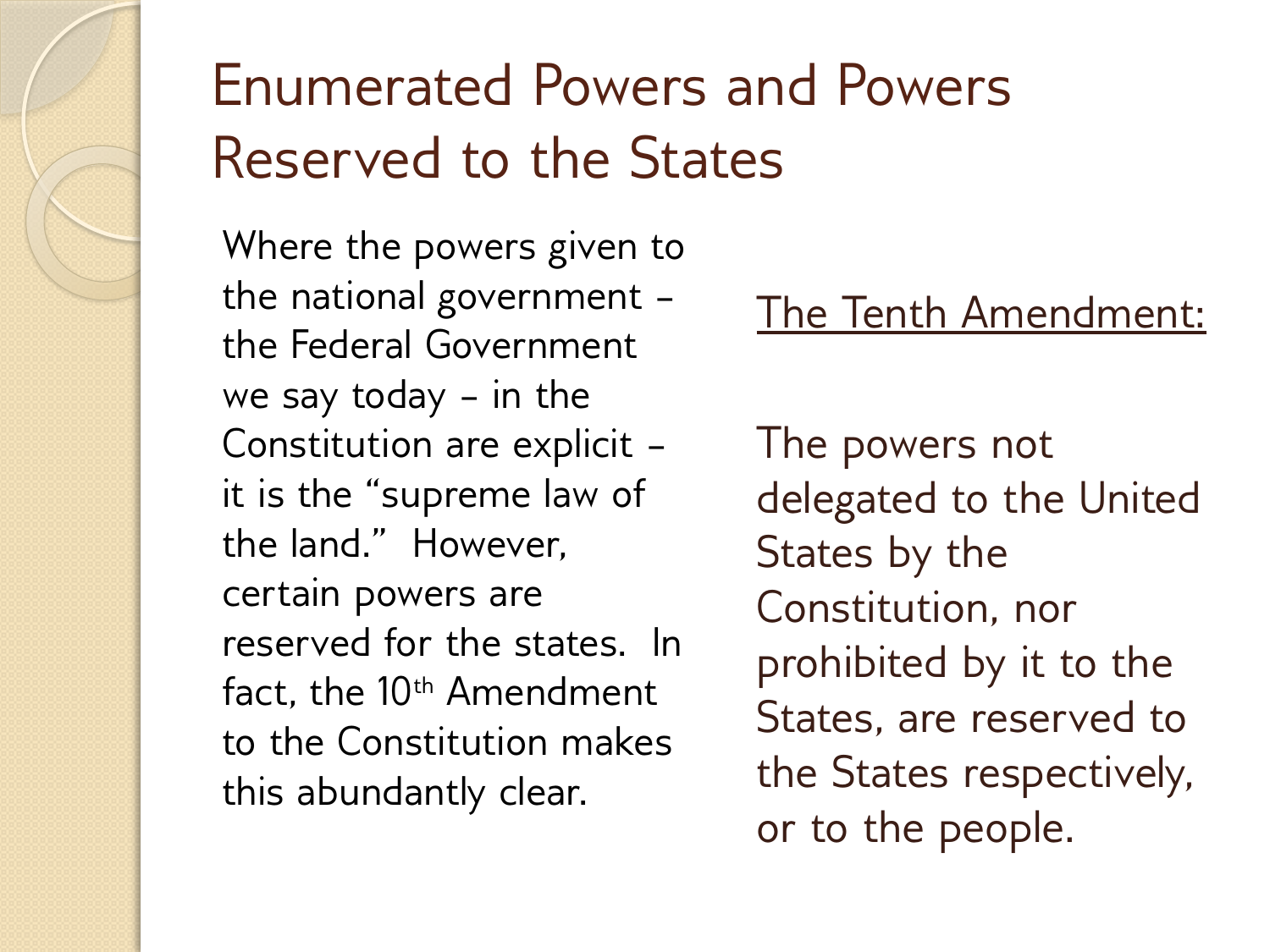

# Enumerated Powers and Powers Reserved to the States
Where the powers given to the national government – the Federal Government we say today – in the Constitution are explicit – it is the “supreme law of the land.”  However, certain powers are reserved for the states.  In fact, the 10th Amendment to the Constitution makes this abundantly clear.

The Tenth Amendment:

The powers not delegated to the United States by the Constitution, nor prohibited by it to the States, are reserved to the States respectively, or to the people.